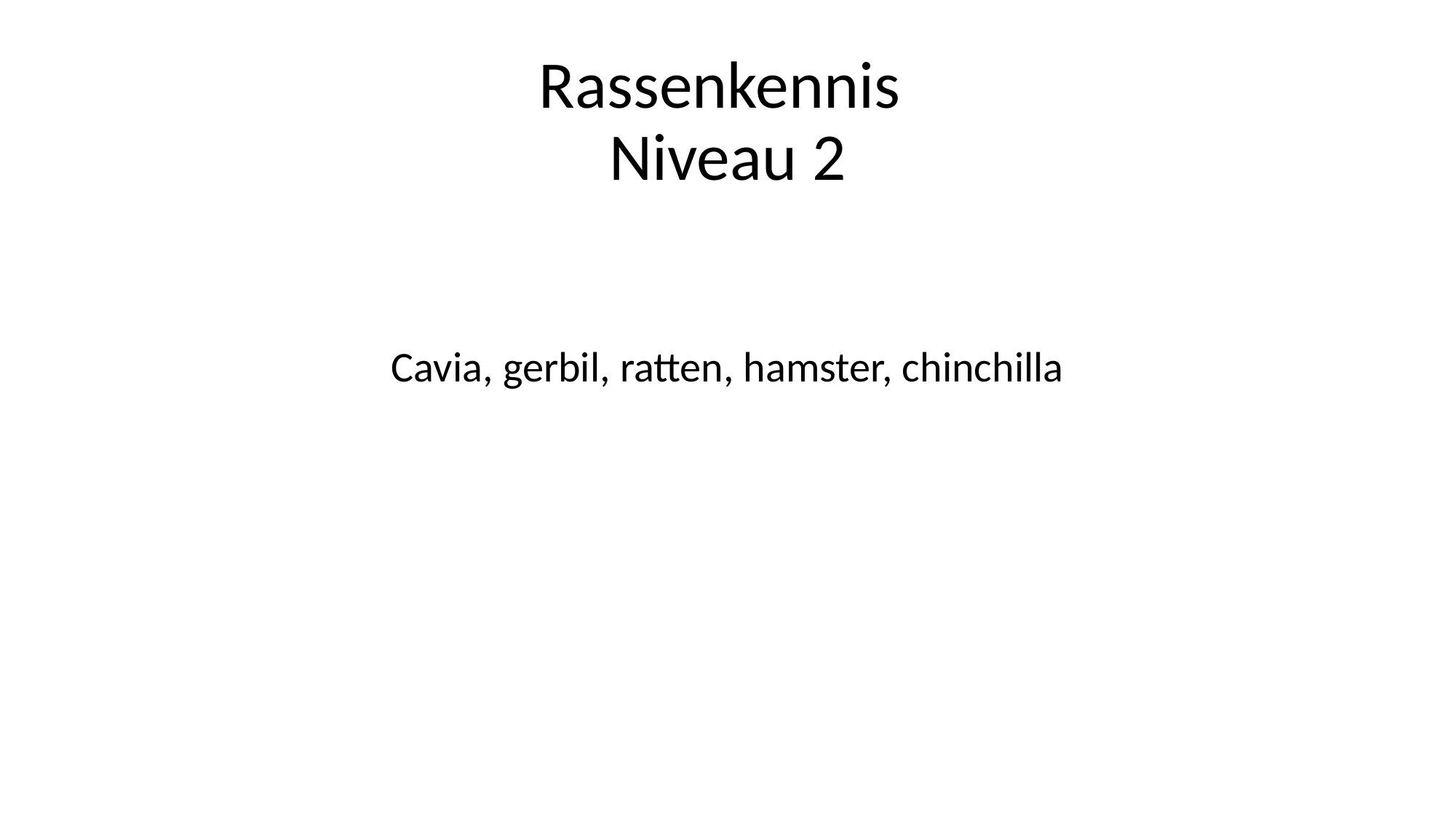

# Rassenkennis Niveau 2
Cavia, gerbil, ratten, hamster, chinchilla